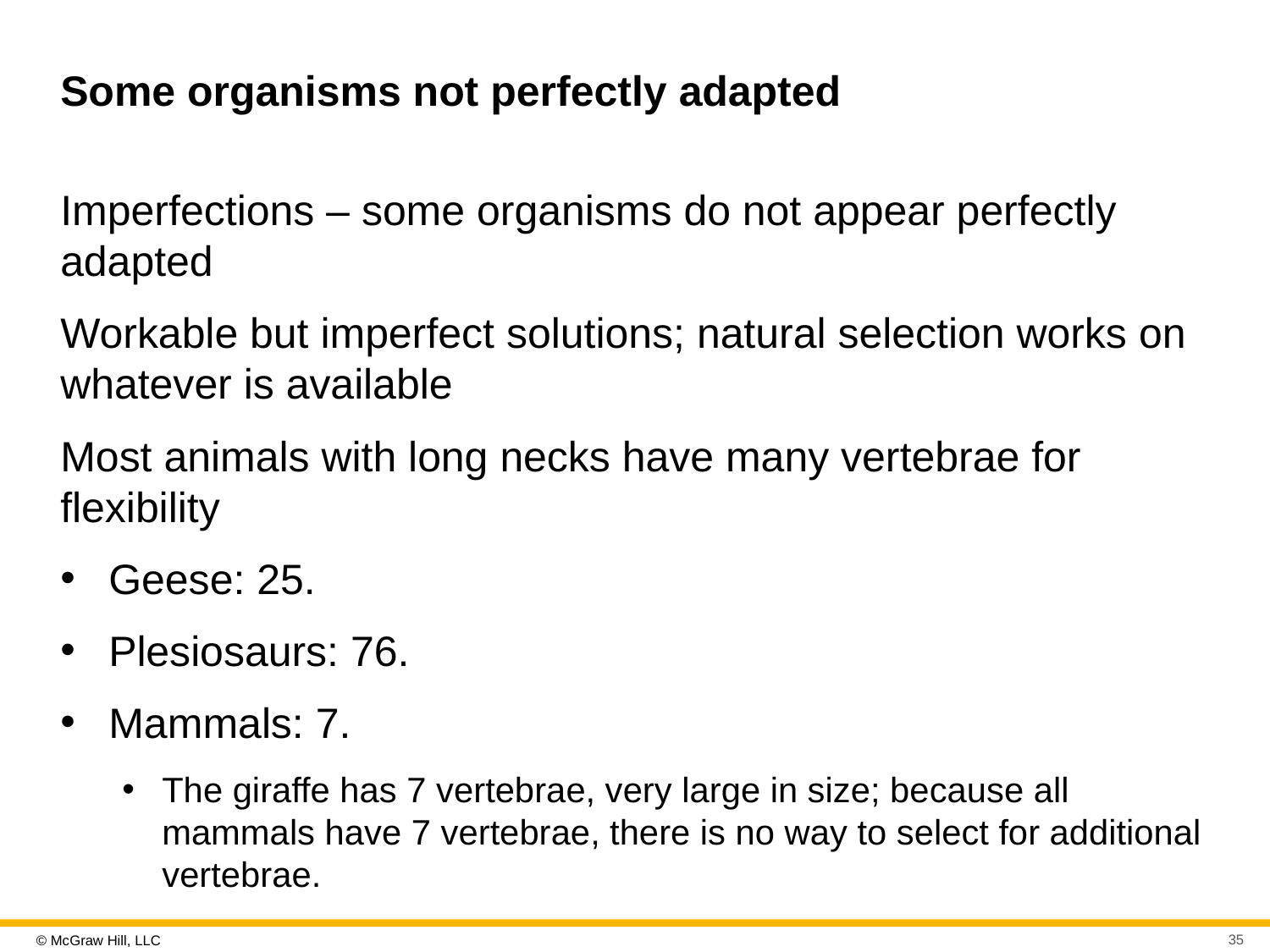

# Some organisms not perfectly adapted
Imperfections – some organisms do not appear perfectly adapted
Workable but imperfect solutions; natural selection works on whatever is available
Most animals with long necks have many vertebrae for flexibility
Geese: 25.
Plesiosaurs: 76.
Mammals: 7.
The giraffe has 7 vertebrae, very large in size; because all mammals have 7 vertebrae, there is no way to select for additional vertebrae.
35